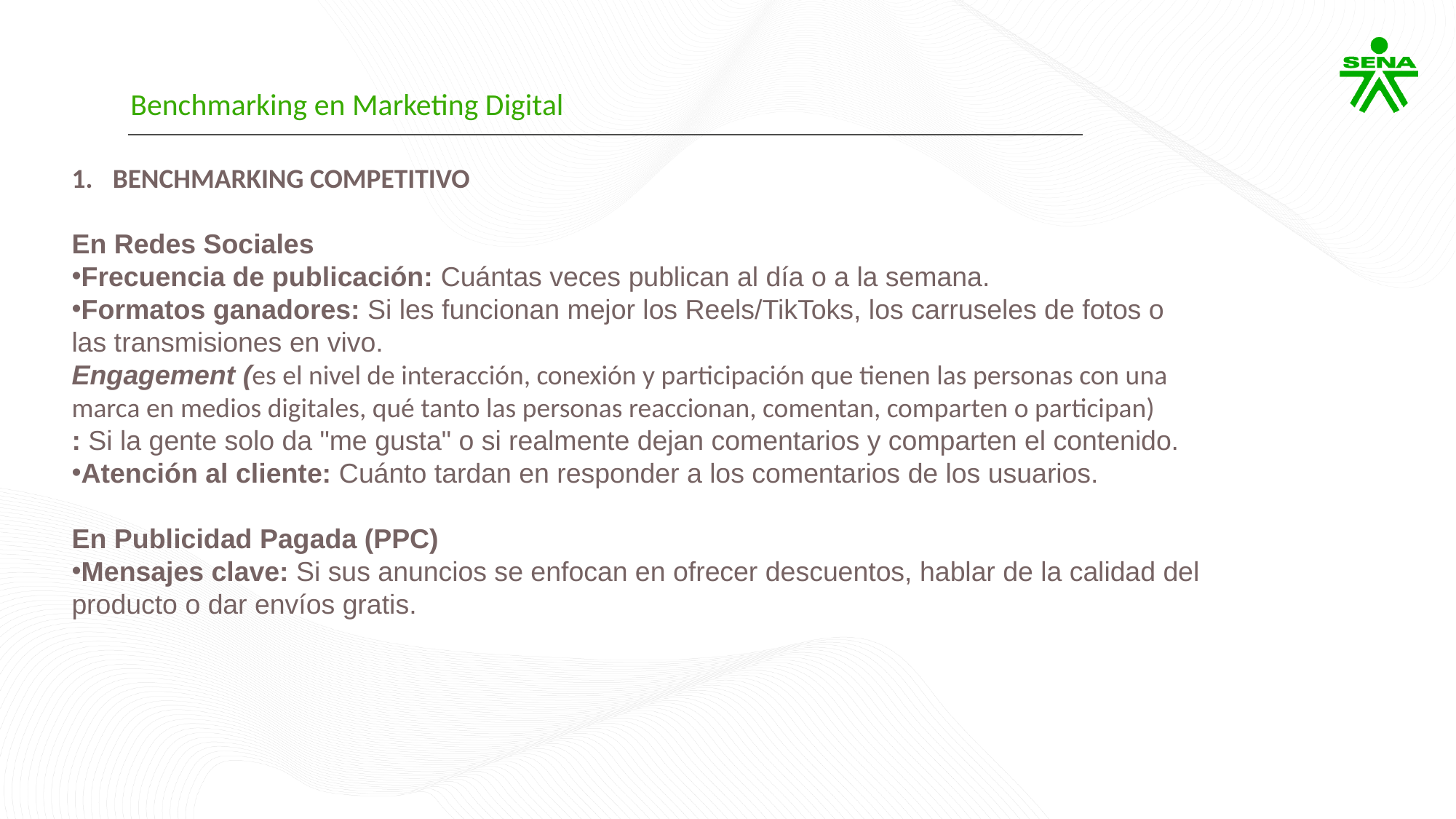

Benchmarking en Marketing Digital

BENCHMARKING COMPETITIVO

En Redes Sociales
Frecuencia de publicación: Cuántas veces publican al día o a la semana.
Formatos ganadores: Si les funcionan mejor los Reels/TikToks, los carruseles de fotos o las transmisiones en vivo.
Engagement (es el nivel de interacción, conexión y participación que tienen las personas con una marca en medios digitales, qué tanto las personas reaccionan, comentan, comparten o participan)
: Si la gente solo da "me gusta" o si realmente dejan comentarios y comparten el contenido.
Atención al cliente: Cuánto tardan en responder a los comentarios de los usuarios.

En Publicidad Pagada (PPC)
Mensajes clave: Si sus anuncios se enfocan en ofrecer descuentos, hablar de la calidad del producto o dar envíos gratis.